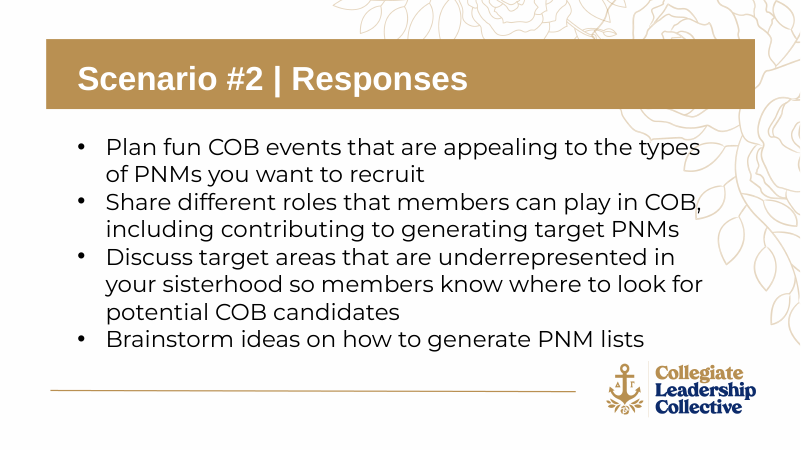

Scenario #2 | Responses
Plan fun COB events that are appealing to the types of PNMs you want to recruit
Share different roles that members can play in COB, including contributing to generating target PNMs
Discuss target areas that are underrepresented in your sisterhood so members know where to look for potential COB candidates
Brainstorm ideas on how to generate PNM lists